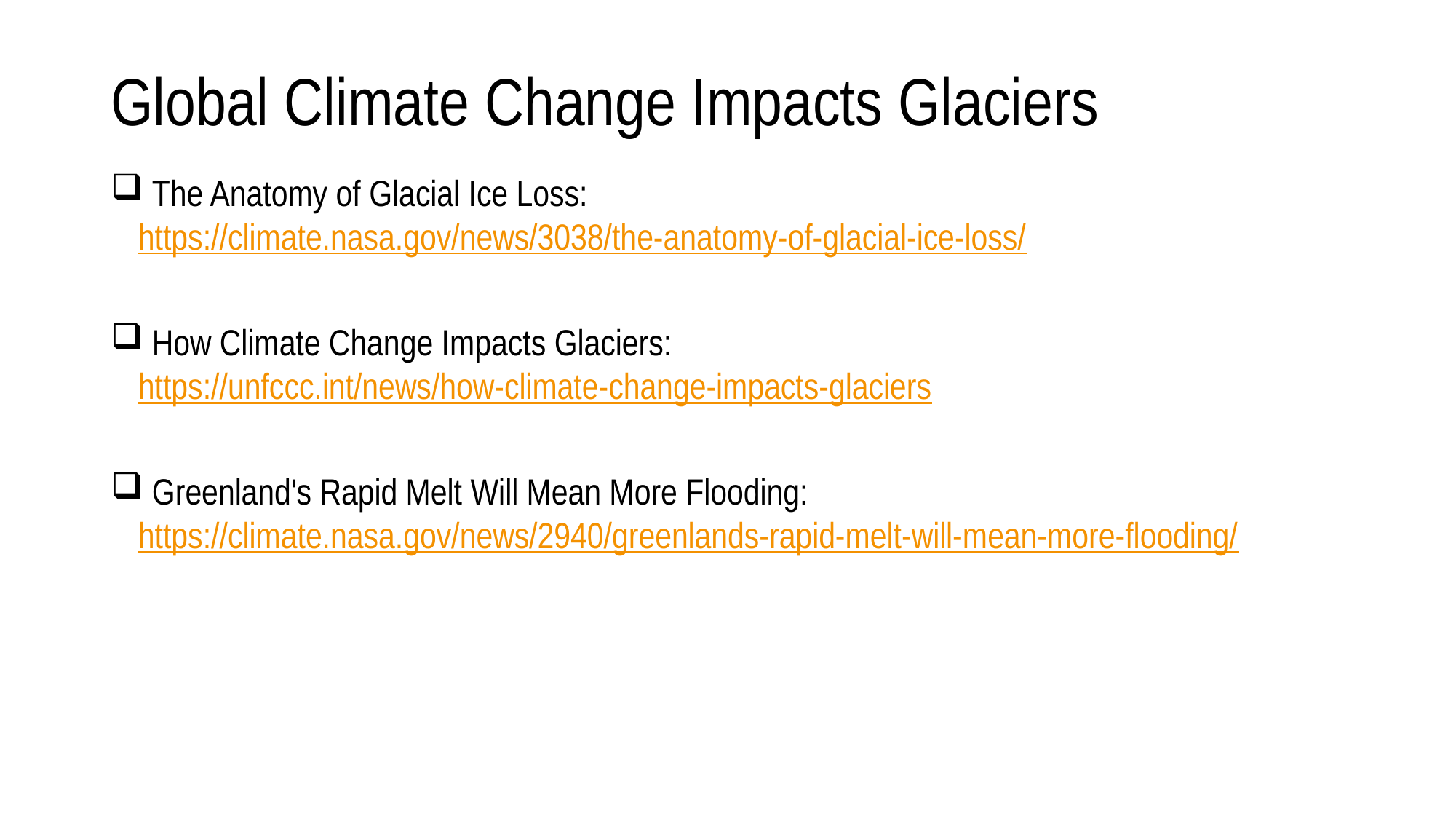

# Global Climate Change Impacts Glaciers
 The Anatomy of Glacial Ice Loss: https://climate.nasa.gov/news/3038/the-anatomy-of-glacial-ice-loss/

 How Climate Change Impacts Glaciers: https://unfccc.int/news/how-climate-change-impacts-glaciers

 Greenland's Rapid Melt Will Mean More Flooding: https://climate.nasa.gov/news/2940/greenlands-rapid-melt-will-mean-more-flooding/